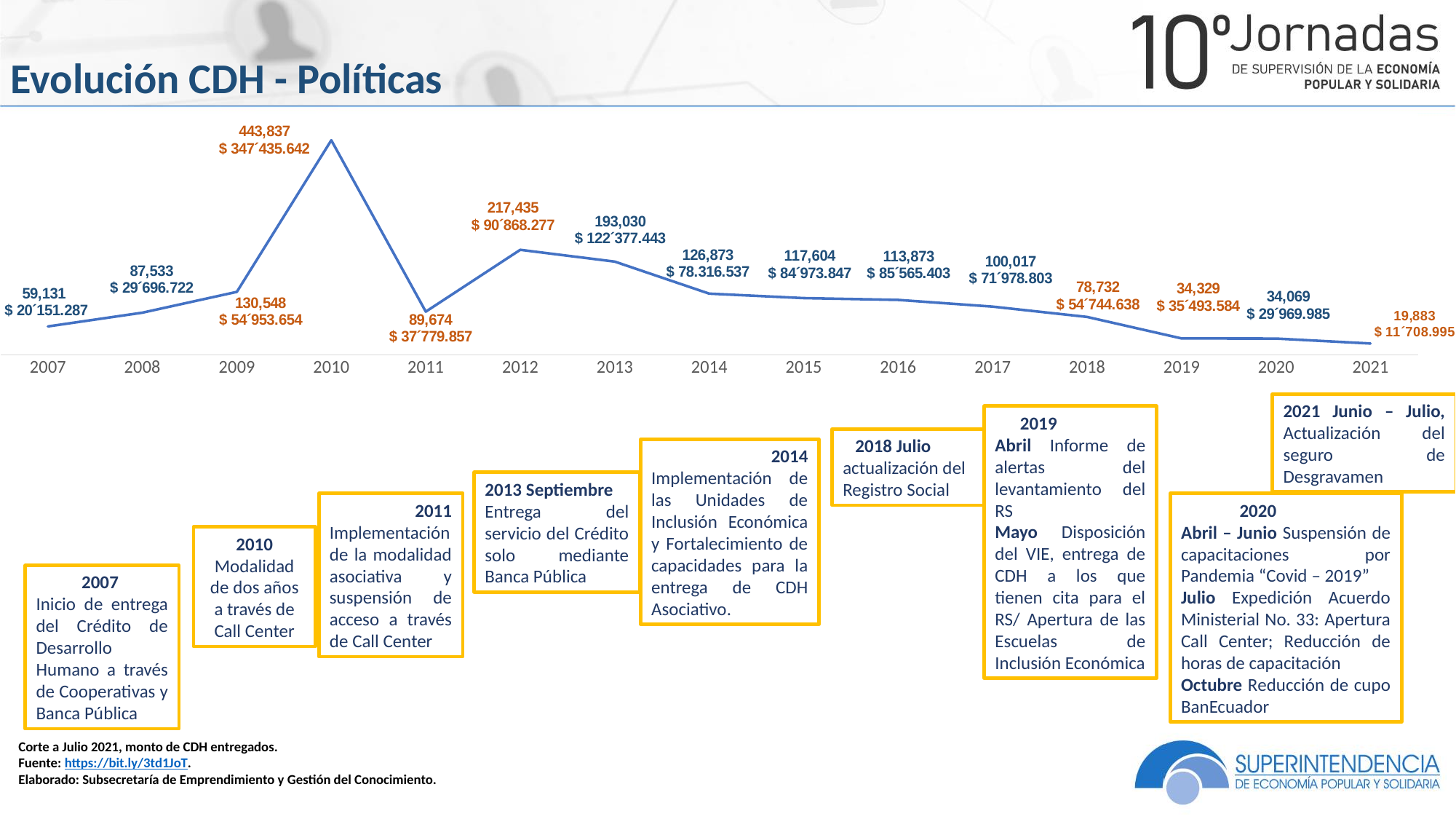

Evolución CDH - Políticas

### Chart

| Category |  |
|---|---|
| 2007 | 59131.0 |
| 2008 | 87533.0 |
| 2009 | 130548.0 |
| 2010 | 443837.0 |
| 2011 | 89674.0 |
| 2012 | 217435.0 |
| 2013 | 193030.0 |
| 2014 | 126873.0 |
| 2015 | 117604.0 |
| 2016 | 113873.0 |
| 2017 | 100017.0 |
| 2018 | 78732.0 |
| 2019 | 34329.0 |
| 2020 | 34069.0 |
| 2021 | 23823.0 |
2021 Junio – Julio, Actualización del seguro de Desgravamen
      2019
Abril Informe de alertas del levantamiento del RS
Mayo Disposición del VIE, entrega de CDH a los que tienen cita para el RS/ Apertura de las Escuelas de Inclusión Económica
   2018 Julio actualización del Registro Social
            2014 Implementación de las Unidades de Inclusión Económica y Fortalecimiento de capacidades para la entrega de CDH Asociativo.
2013 Septiembre
Entrega del servicio del Crédito solo mediante Banca Pública
            2011 Implementación de la modalidad asociativa y suspensión de acceso a través de Call Center
              2020
Abril – Junio Suspensión de capacitaciones por Pandemia “Covid – 2019”
Julio Expedición Acuerdo Ministerial No. 33: Apertura Call Center; Reducción de horas de capacitación
Octubre Reducción de cupo BanEcuador
2010 Modalidad de dos años a través de Call Center
2007
Inicio de entrega del Crédito de Desarrollo Humano a través de Cooperativas y Banca Pública
Corte a Julio 2021, monto de CDH entregados.
Fuente: https://bit.ly/3td1JoT.
Elaborado: Subsecretaría de Emprendimiento y Gestión del Conocimiento.